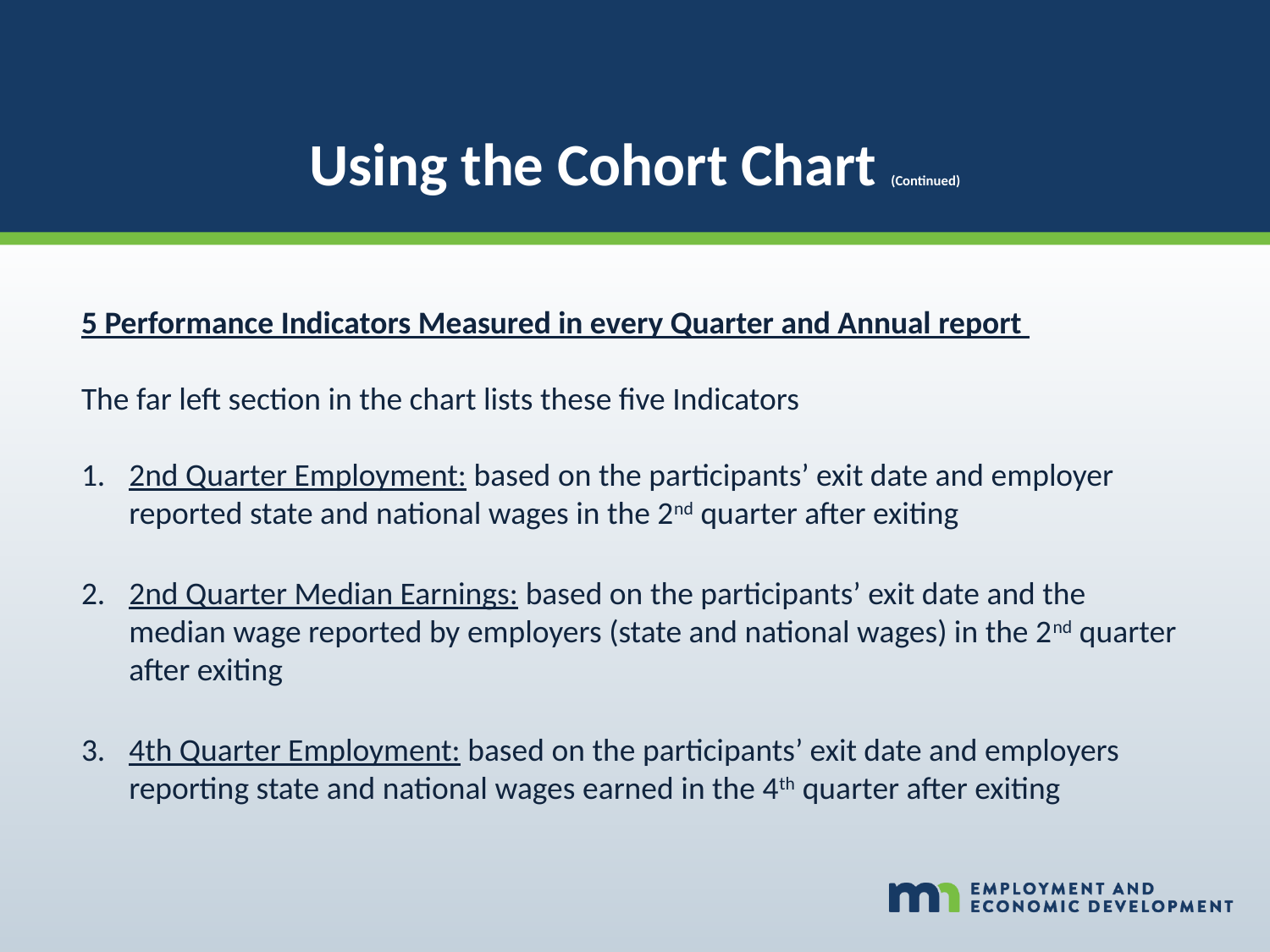

# Using the Cohort Chart (Continued)
5 Performance Indicators Measured in every Quarter and Annual report

The far left section in the chart lists these five Indicators

2nd Quarter Employment: based on the participants’ exit date and employer reported state and national wages in the 2nd quarter after exiting
2nd Quarter Median Earnings: based on the participants’ exit date and the median wage reported by employers (state and national wages) in the 2nd quarter after exiting
4th Quarter Employment: based on the participants’ exit date and employers reporting state and national wages earned in the 4th quarter after exiting